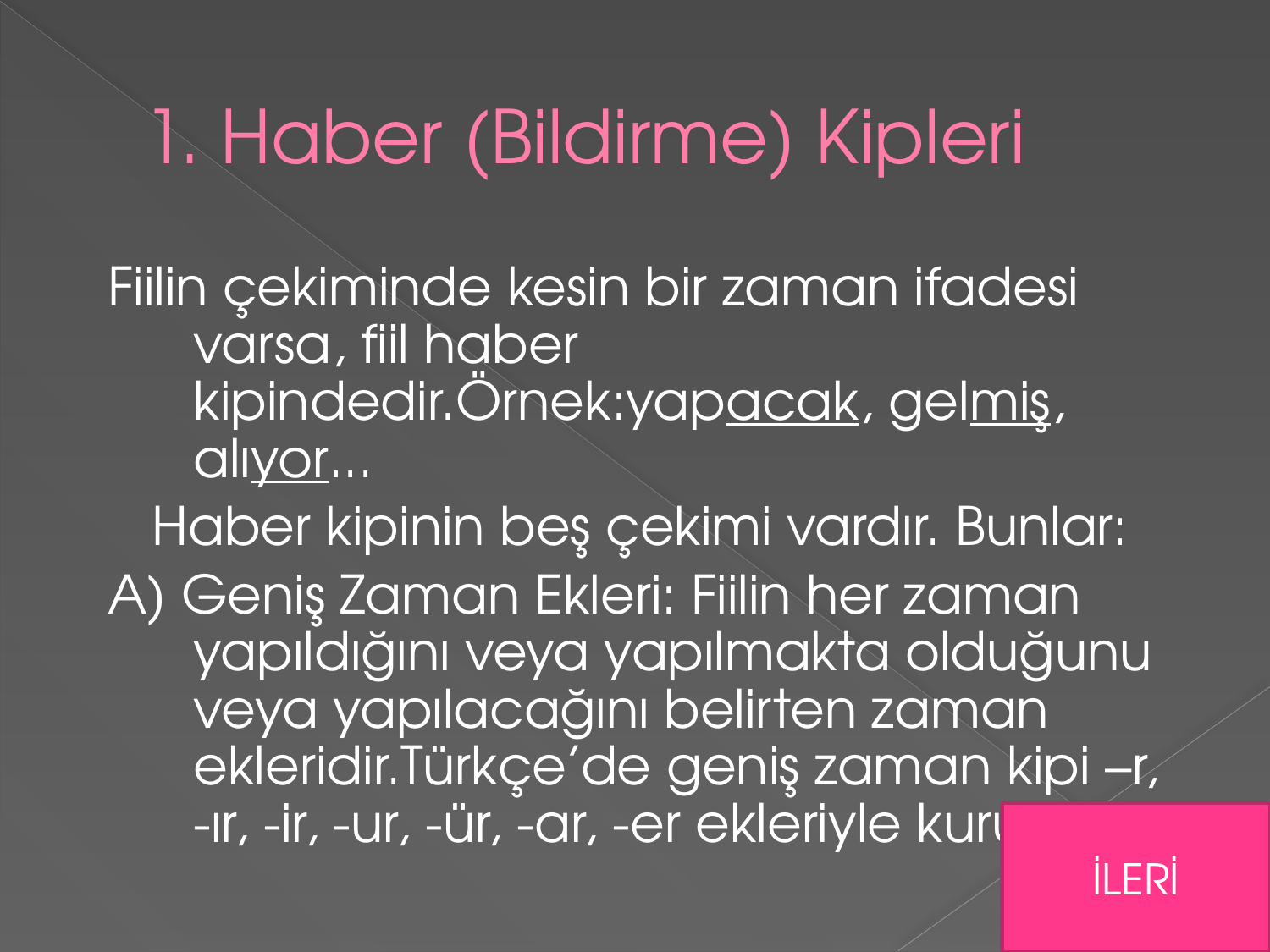

# 1. Haber (Bildirme) Kipleri
Fiilin çekiminde kesin bir zaman ifadesi varsa, fiil haber kipindedir.Örnek:yapacak, gelmiş, alıyor...
   Haber kipinin beş çekimi vardır. Bunlar:
A) Geniş Zaman Ekleri: Fiilin her zaman yapıldığını veya yapılmakta olduğunu veya yapılacağını belirten zaman ekleridir.Türkçe’de geniş zaman kipi –r, -ır, -ir, -ur, -ür, -ar, -er ekleriyle kurulur.

İLERİ